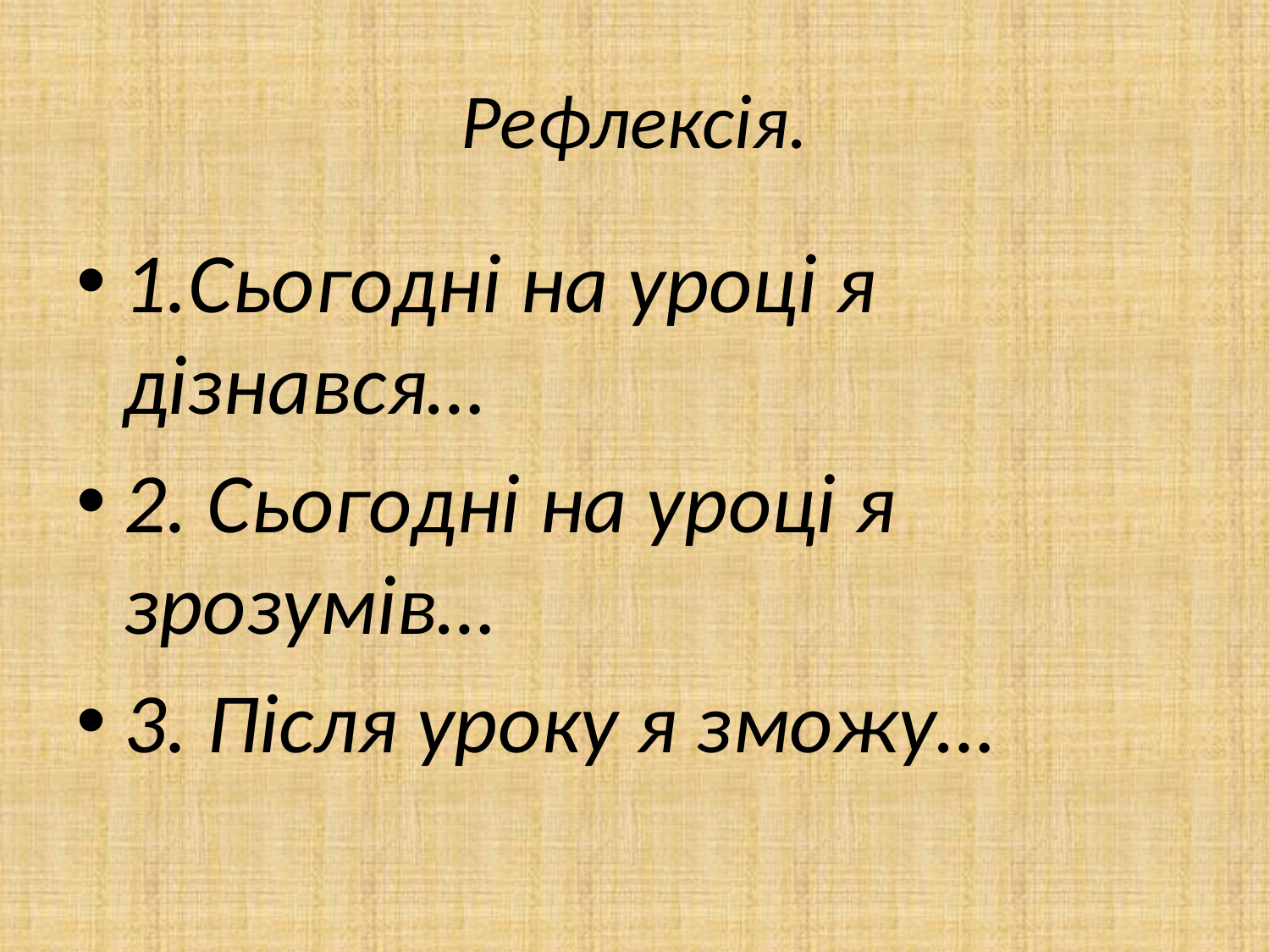

# Рефлексія.
1.Сьогодні на уроці я дізнався…
2. Сьогодні на уроці я зрозумів…
3. Після уроку я зможу…